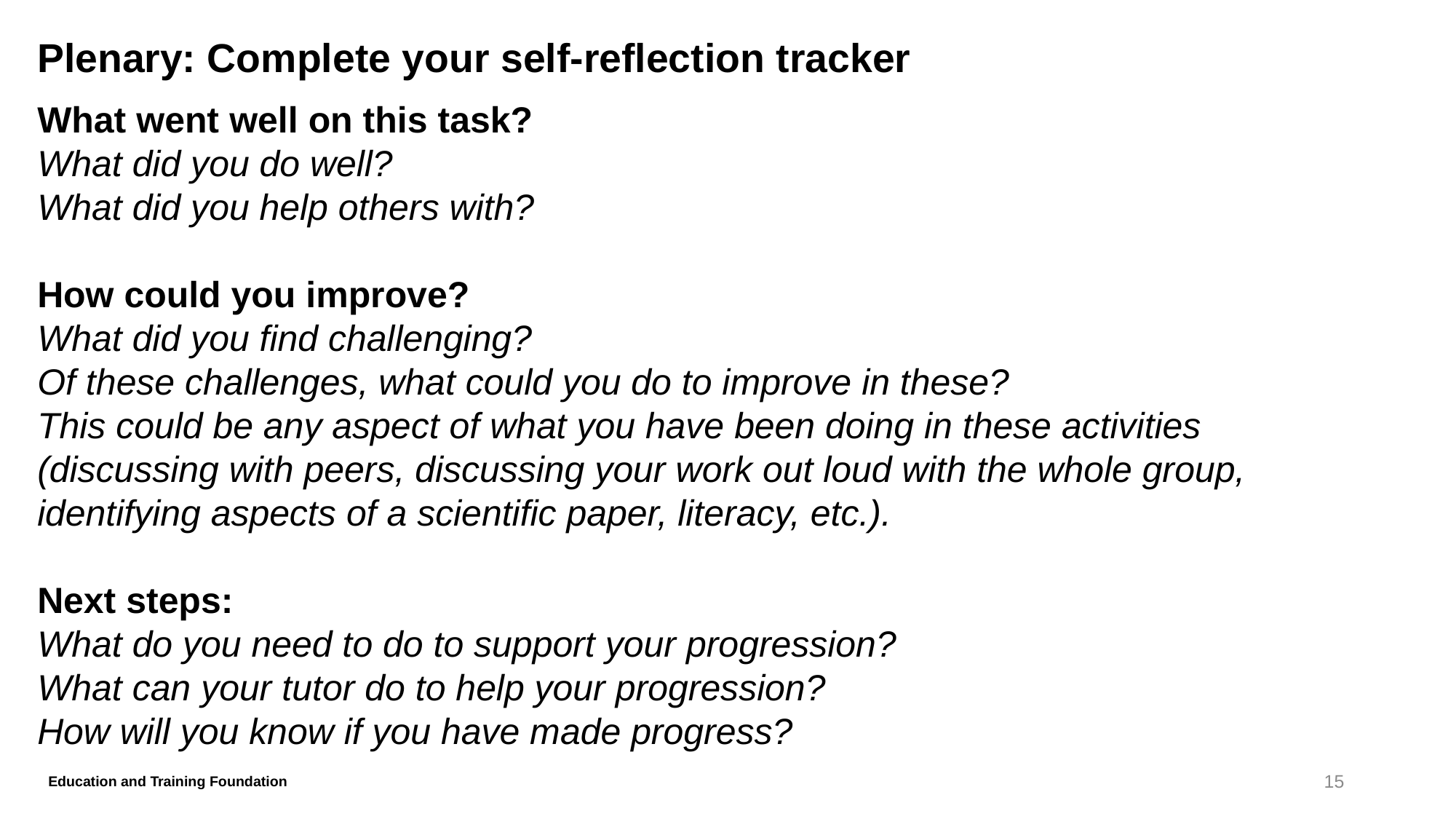

# Plenary: Complete your self-reflection tracker

What went well on this task?
What did you do well?
What did you help others with?

How could you improve?
What did you find challenging?
Of these challenges, what could you do to improve in these?
This could be any aspect of what you have been doing in these activities (discussing with peers, discussing your work out loud with the whole group, identifying aspects of a scientific paper, literacy, etc.).

Next steps:
What do you need to do to support your progression?
What can your tutor do to help your progression?
How will you know if you have made progress?

15
Education and Training Foundation